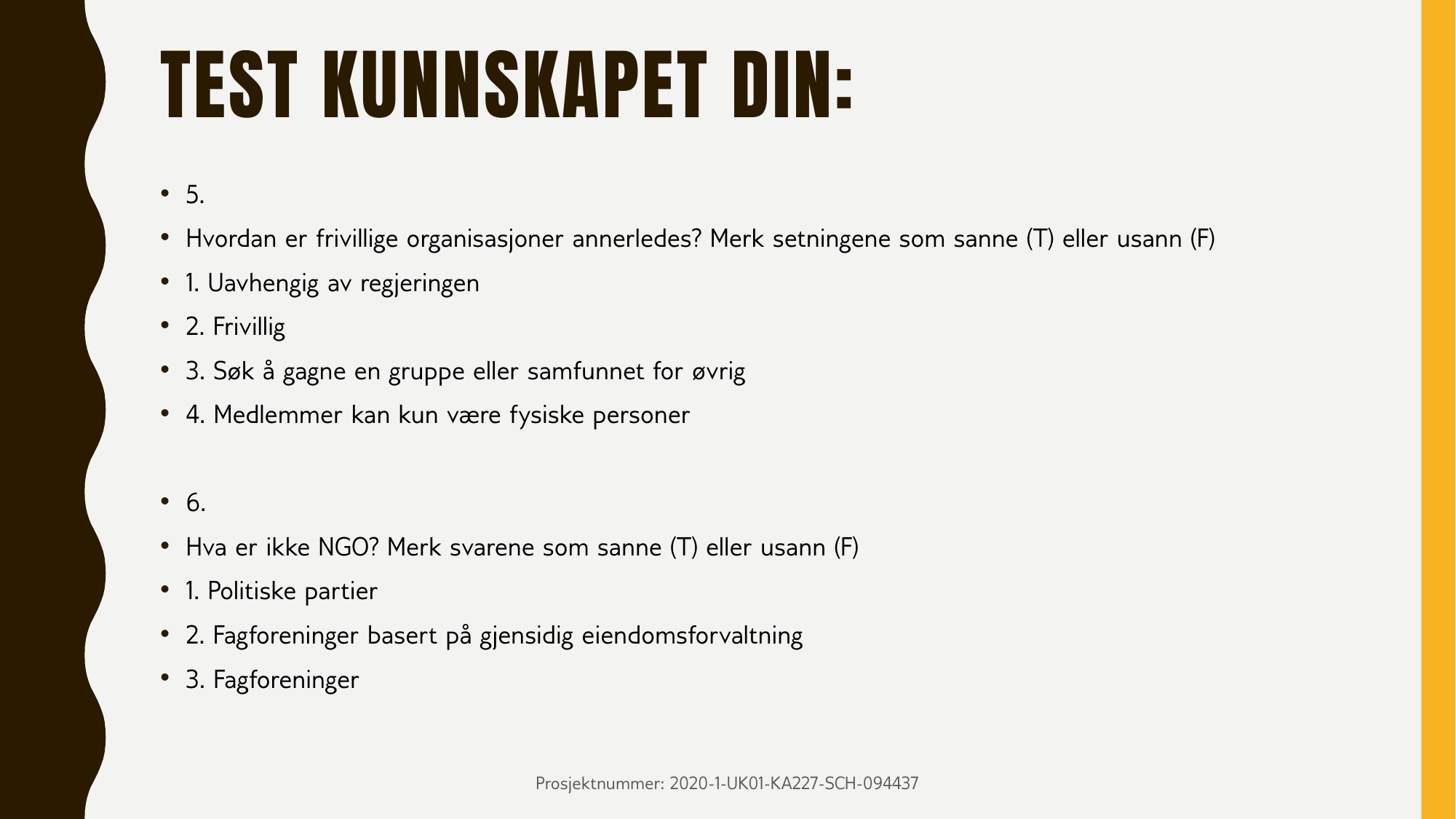

# TEST KUNNSKAPET DIN:
5.
Hvordan er frivillige organisasjoner annerledes? Merk setningene som sanne (T) eller usann (F)
1. Uavhengig av regjeringen
2. Frivillig
3. Søk å gagne en gruppe eller samfunnet for øvrig
4. Medlemmer kan kun være fysiske personer

6.
Hva er ikke NGO? Merk svarene som sanne (T) eller usann (F)
1. Politiske partier
2. Fagforeninger basert på gjensidig eiendomsforvaltning
3. Fagforeninger

Prosjektnummer: 2020-1-UK01-KA227-SCH-094437